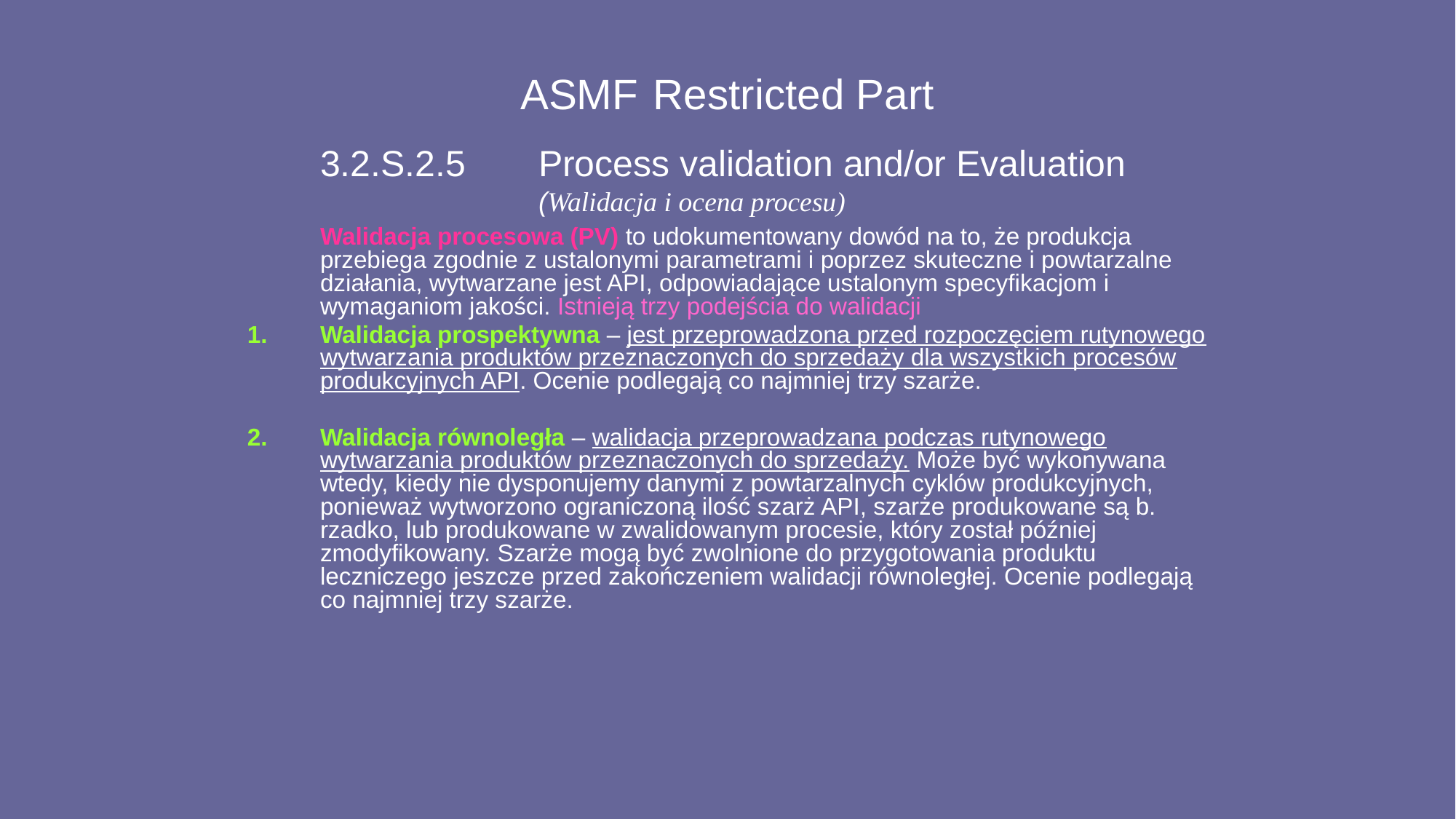

# ASMF Restricted Part
	3.2.S.2.5	Process validation and/or Evaluation			(Walidacja i ocena procesu)
	Walidacja procesowa (PV) to udokumentowany dowód na to, że produkcja przebiega zgodnie z ustalonymi parametrami i poprzez skuteczne i powtarzalne działania, wytwarzane jest API, odpowiadające ustalonym specyfikacjom i wymaganiom jakości. Istnieją trzy podejścia do walidacji
Walidacja prospektywna – jest przeprowadzona przed rozpoczęciem rutynowego wytwarzania produktów przeznaczonych do sprzedaży dla wszystkich procesów produkcyjnych API. Ocenie podlegają co najmniej trzy szarże.

2.	Walidacja równoległa – walidacja przeprowadzana podczas rutynowego wytwarzania produktów przeznaczonych do sprzedaży. Może być wykonywana wtedy, kiedy nie dysponujemy danymi z powtarzalnych cyklów produkcyjnych, ponieważ wytworzono ograniczoną ilość szarż API, szarże produkowane są b. rzadko, lub produkowane w zwalidowanym procesie, który został później zmodyfikowany. Szarże mogą być zwolnione do przygotowania produktu leczniczego jeszcze przed zakończeniem walidacji równoległej. Ocenie podlegają co najmniej trzy szarże.